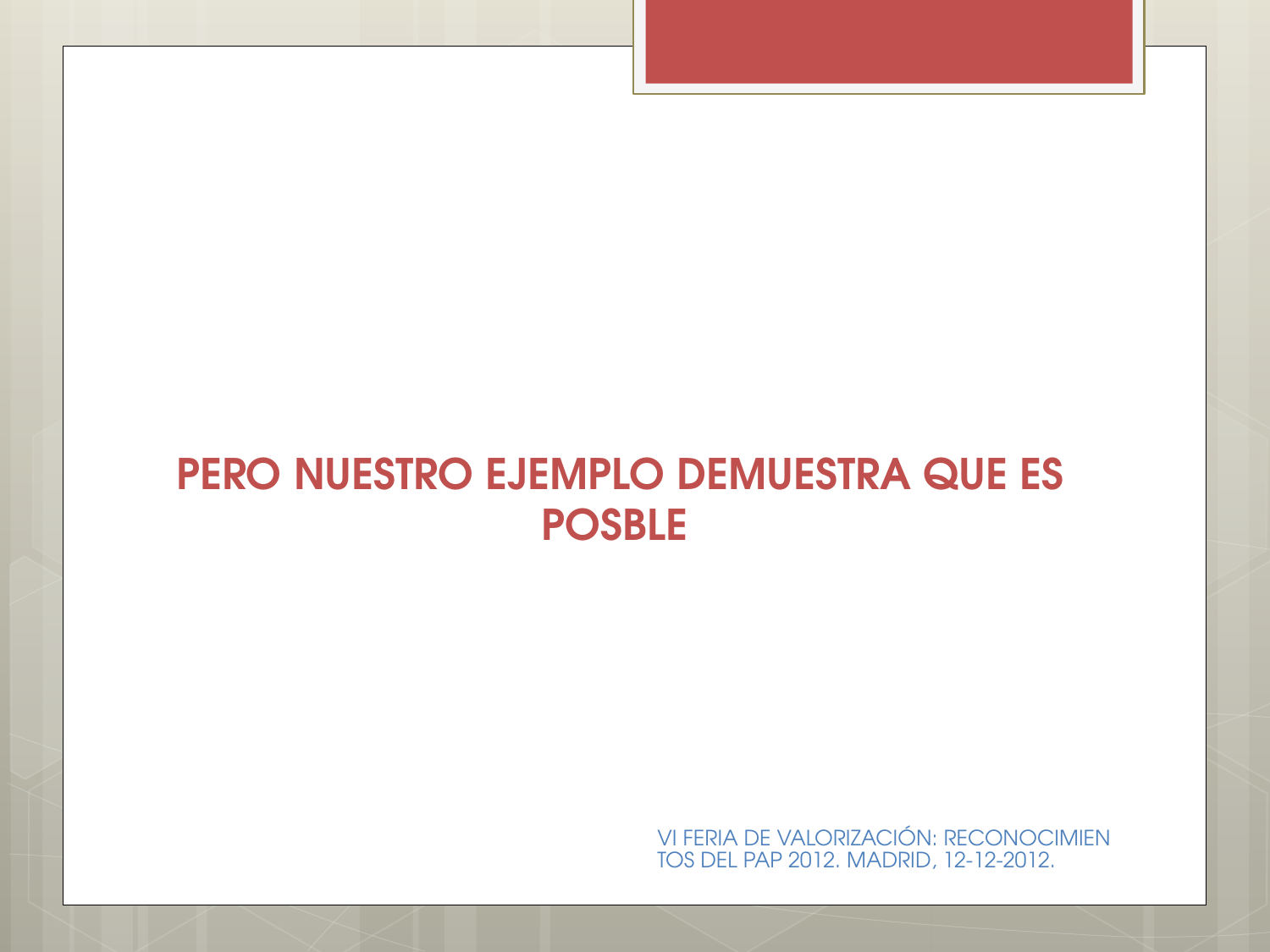

#

PERO NUESTRO EJEMPLO DEMUESTRA QUE ES POSBLE

VI FERIA DE VALORIZACIÓN: RECONOCIMIENTOS DEL PAP 2012. MADRID, 12-12-2012.